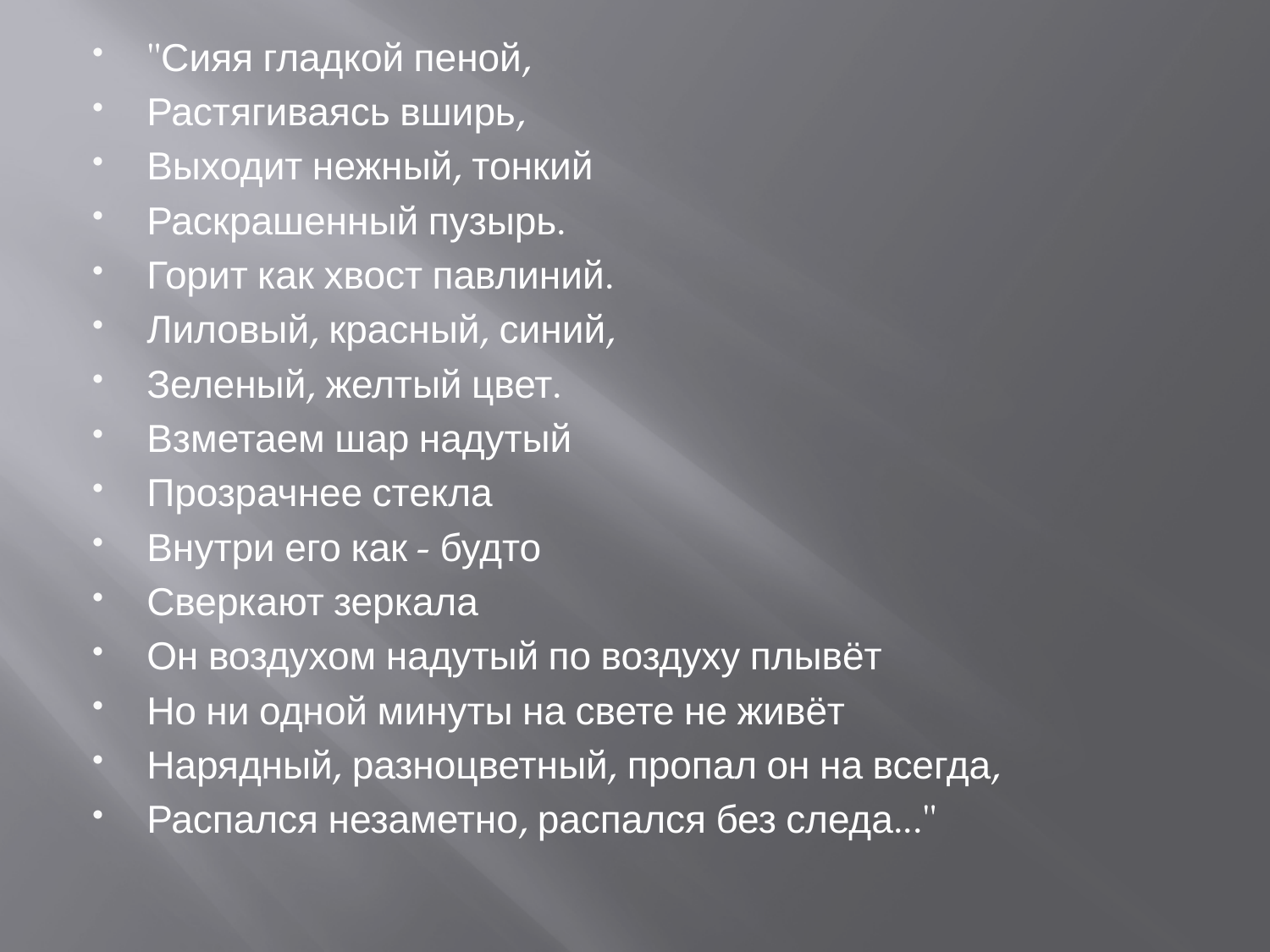

"Сияя гладкой пеной,
Растягиваясь вширь,
Выходит нежный, тонкий
Раскрашенный пузырь.
Горит как хвост павлиний.
Лиловый, красный, синий,
Зеленый, желтый цвет.
Взметаем шар надутый
Прозрачнее стекла
Внутри его как - будто
Сверкают зеркала
Он воздухом надутый по воздуху плывёт
Но ни одной минуты на свете не живёт
Нарядный, разноцветный, пропал он на всегда,
Распался незаметно, распался без следа..."